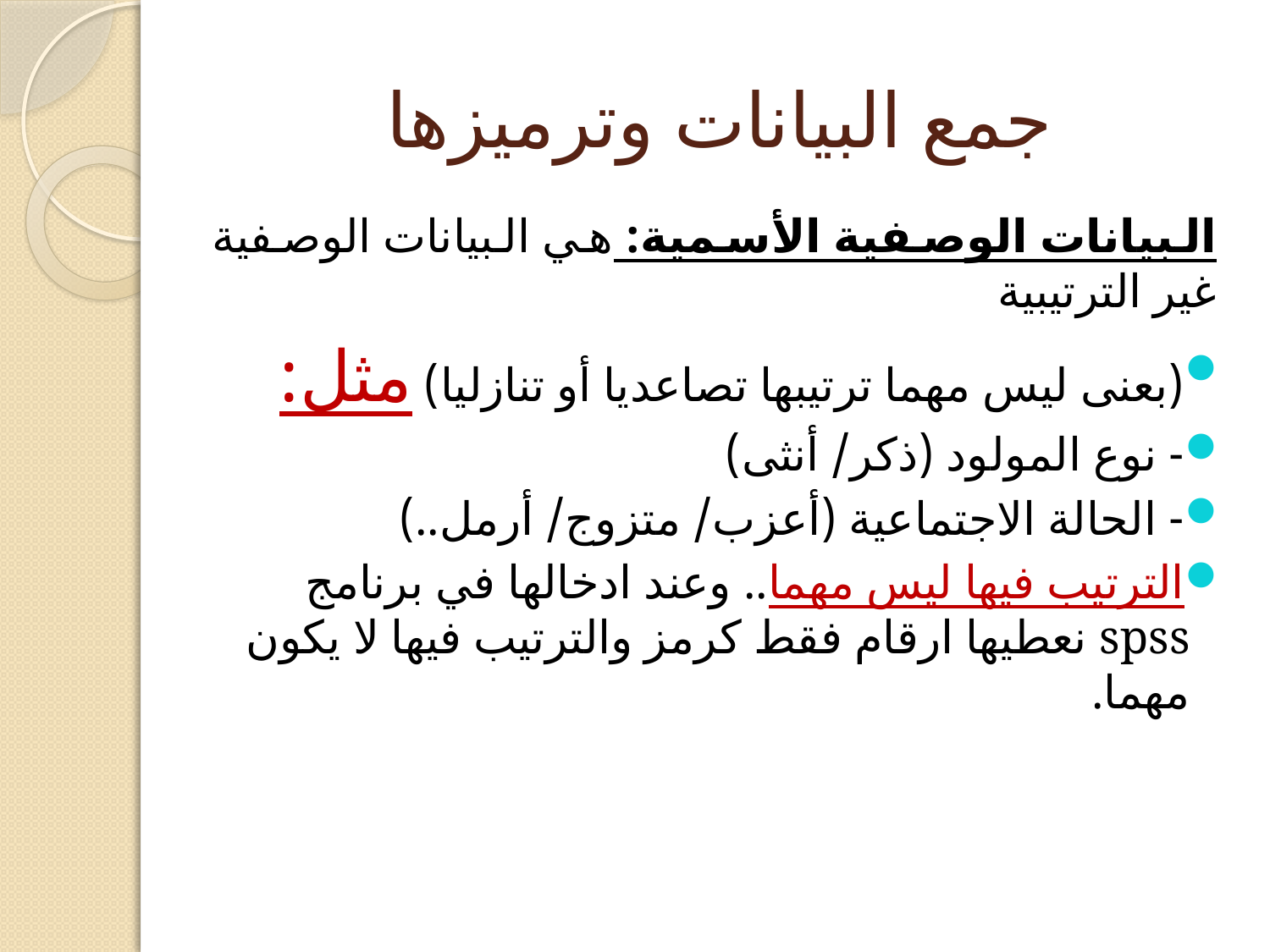

# جمع البيانات وترميزها
البيانات الوصفية الأسمية: هي البيانات الوصفية غير الترتيبية
(بعنى ليس مهما ترتيبها تصاعديا أو تنازليا) مثل:
- نوع المولود (ذكر/ أنثى)
- الحالة الاجتماعية (أعزب/ متزوج/ أرمل..)
الترتيب فيها ليس مهما.. وعند ادخالها في برنامج spss نعطيها ارقام فقط كرمز والترتيب فيها لا يكون مهما.